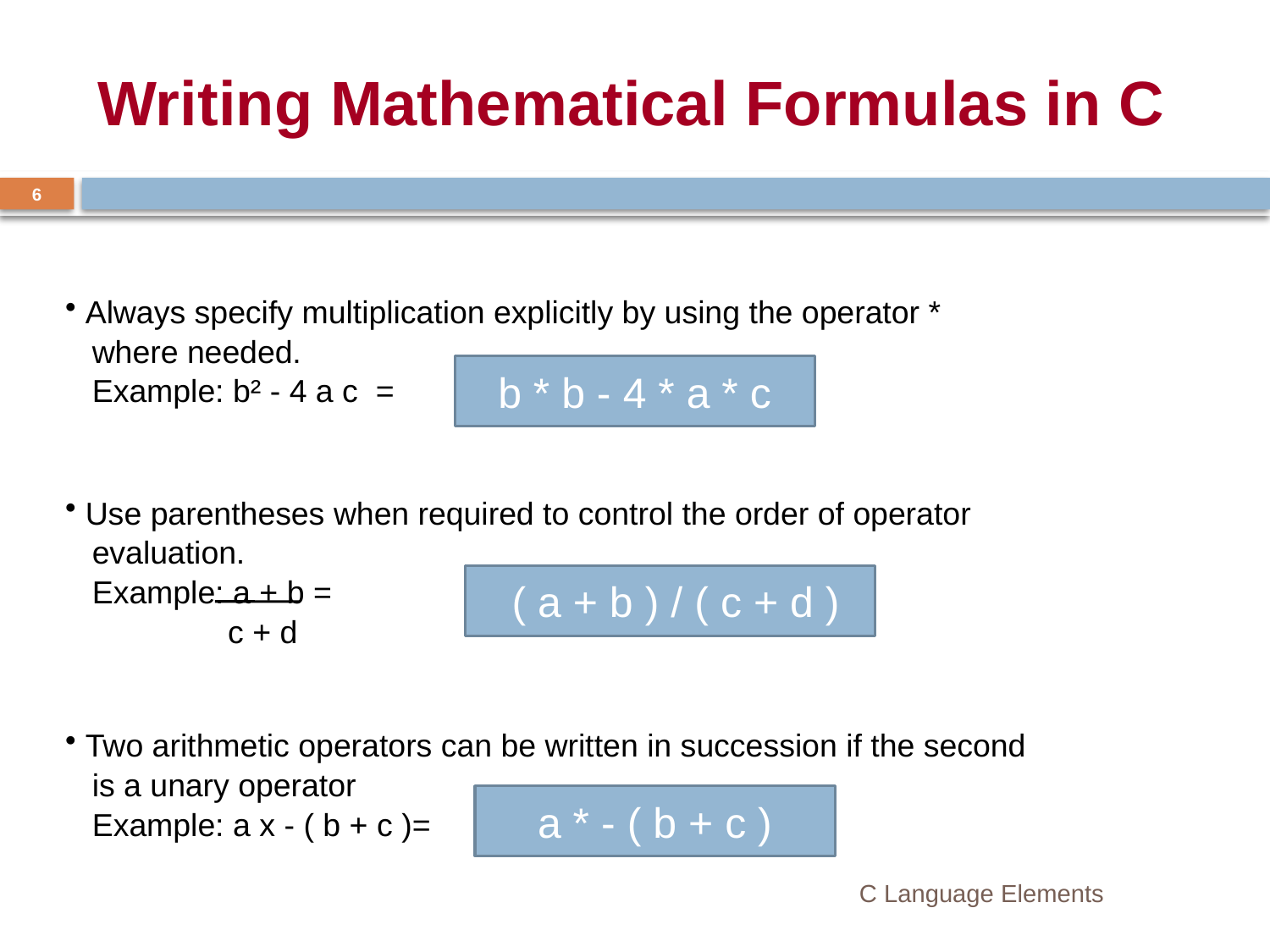

# Writing Mathematical Formulas in C
6
 Always specify multiplication explicitly by using the operator *
   where needed.
   Example: b² - 4 a c  =
b * b - 4 * a * c
 Use parentheses when required to control the order of operator
   evaluation.
   Example: a + b =
	    c + d

 ( a + b ) / ( c + d )
 Two arithmetic operators can be written in succession if the second
   is a unary operator
   Example: a x - ( b + c )=
a * - ( b + c )
C Language Elements